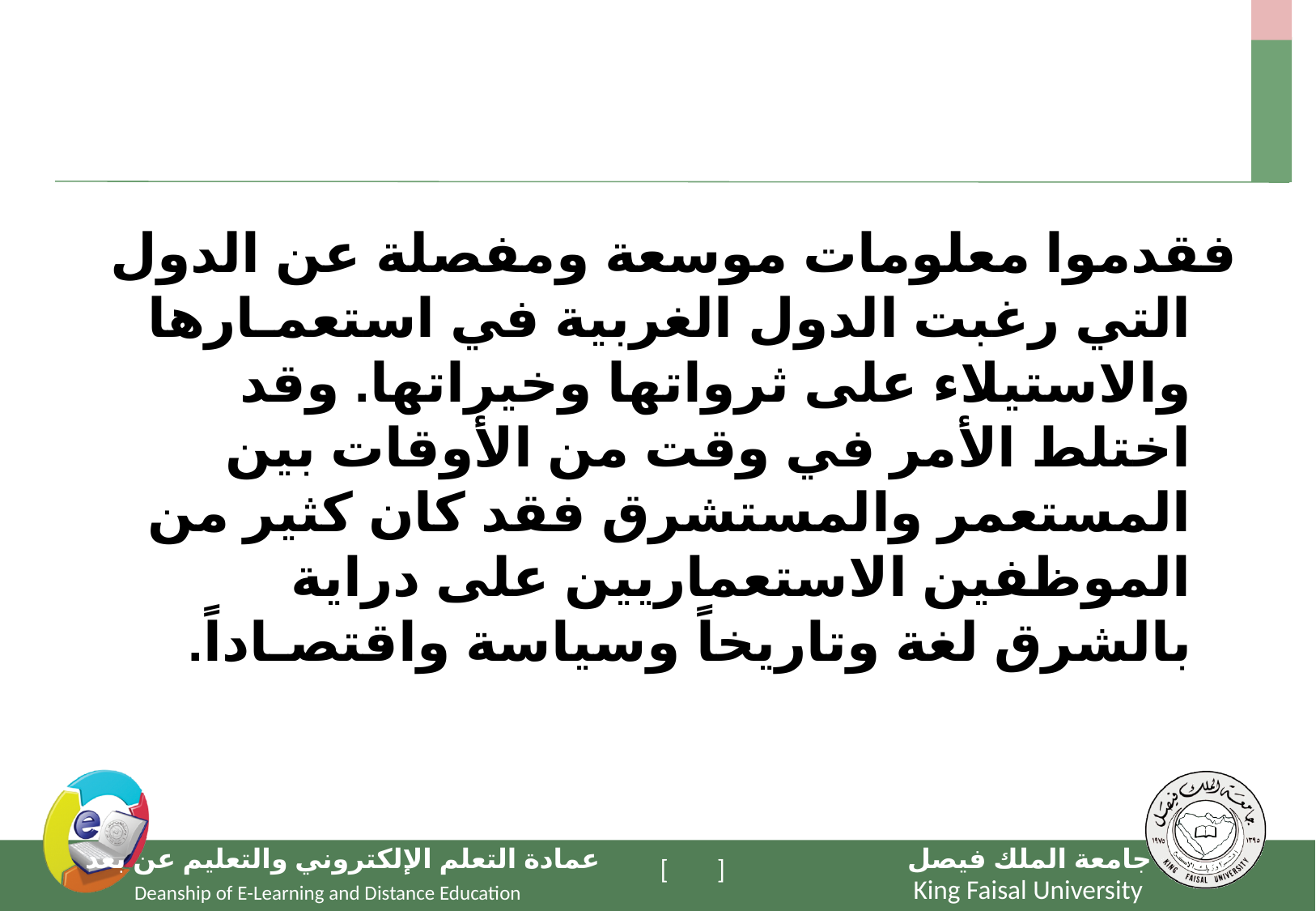

#
فقدموا معلومات موسعة ومفصلة عن الدول التي رغبت الدول الغربية في استعمـارها والاستيلاء على ثرواتها وخيراتها. وقد اختلط الأمر في وقت من الأوقات بين المستعمر والمستشرق فقد كان كثير من الموظفين الاستعماريين على دراية بالشرق لغة وتاريخاً وسياسة واقتصـاداً.